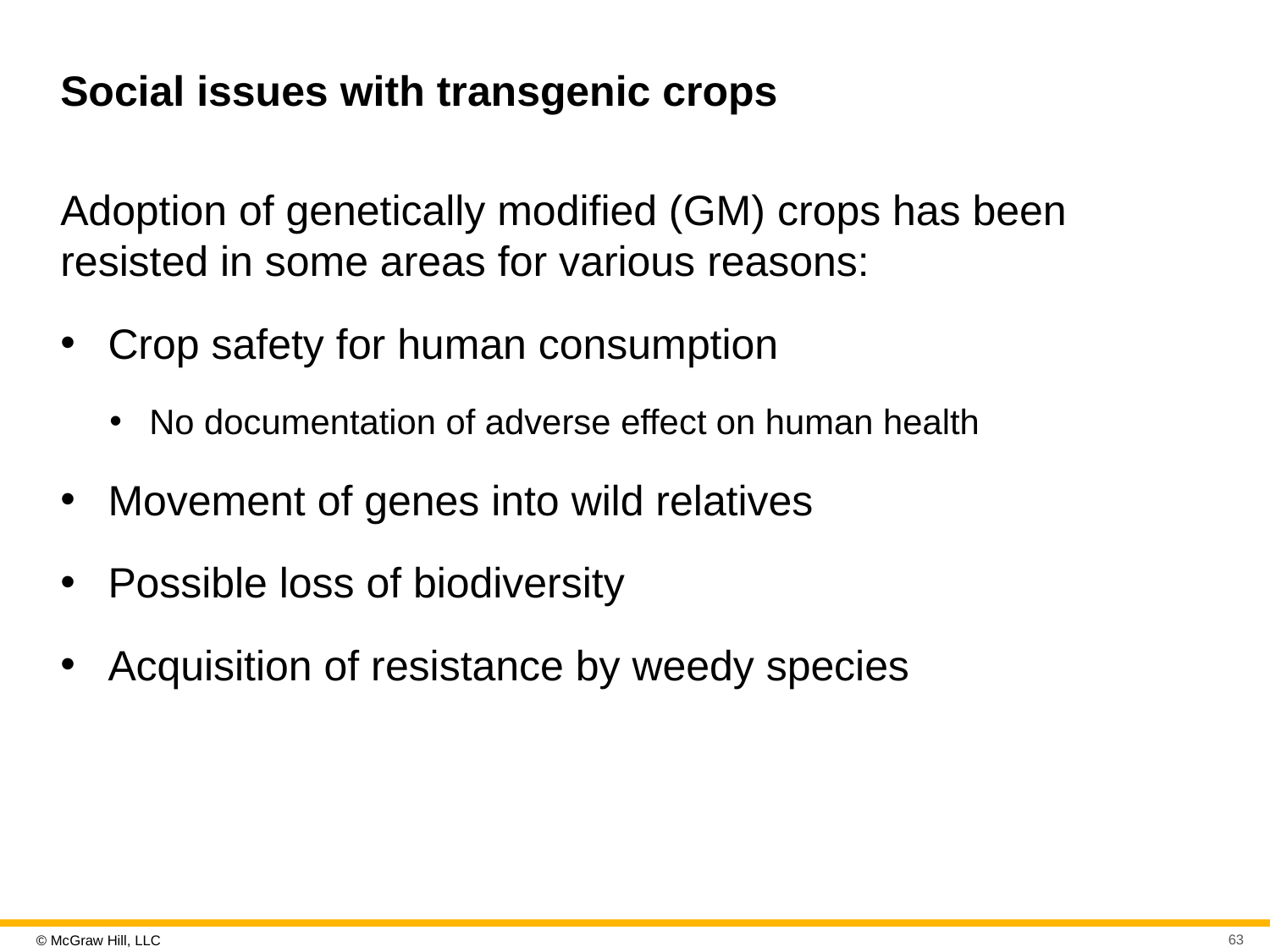

# Social issues with transgenic crops
Adoption of genetically modified (GM) crops has been resisted in some areas for various reasons:
Crop safety for human consumption
No documentation of adverse effect on human health
Movement of genes into wild relatives
Possible loss of biodiversity
Acquisition of resistance by weedy species
63